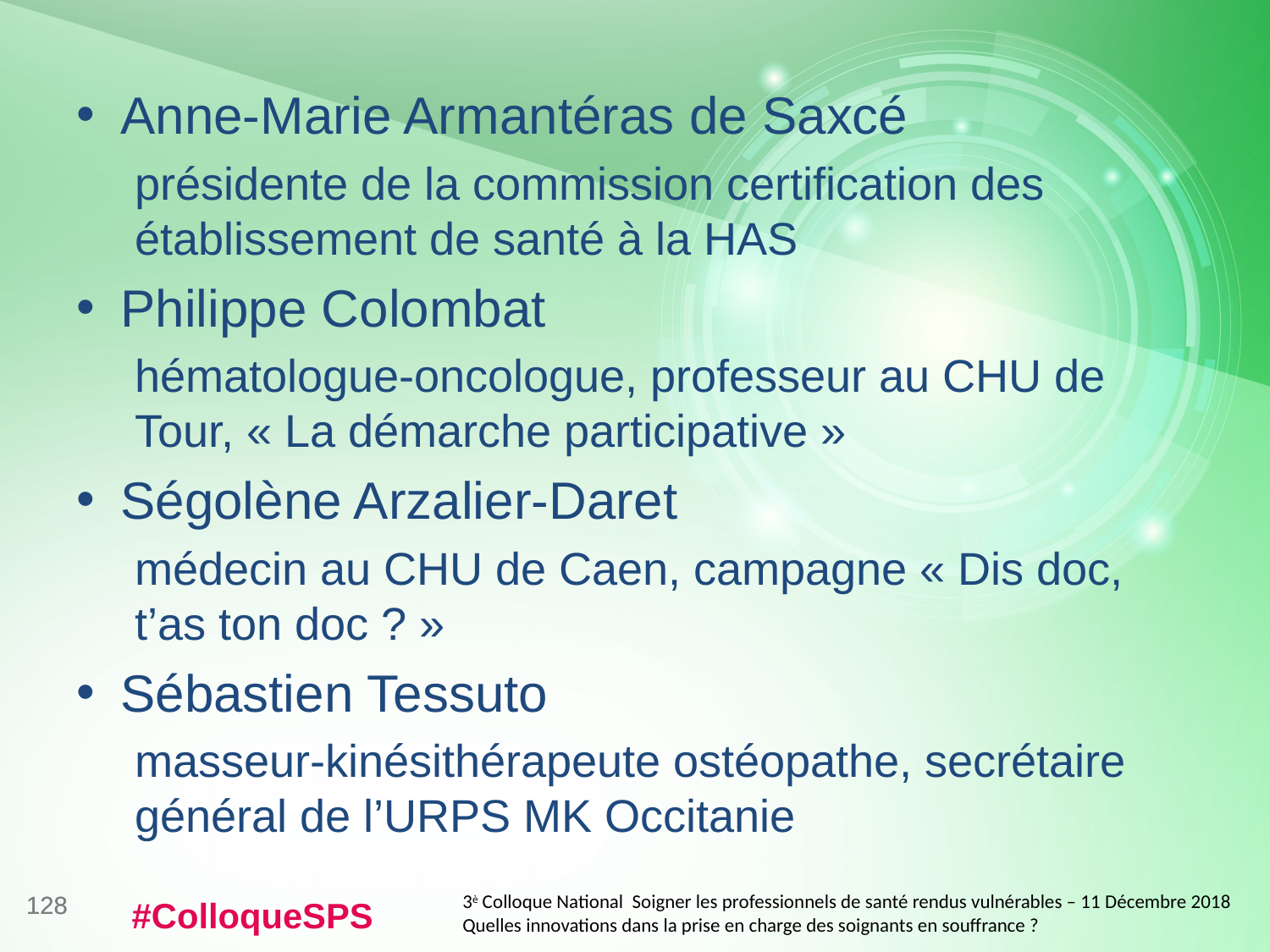

Anne-Marie Armantéras de Saxcé
présidente de la commission certification des établissement de santé à la HAS
Philippe Colombat
hématologue-oncologue, professeur au CHU de Tour, « La démarche participative »
Ségolène Arzalier-Daret
médecin au CHU de Caen, campagne « Dis doc, t’as ton doc ? »
Sébastien Tessuto
masseur-kinésithérapeute ostéopathe, secrétaire général de l’URPS MK Occitanie

3è Colloque National  Soigner les professionnels de santé rendus vulnérables – 11 Décembre 2018
Quelles innovations dans la prise en charge des soignants en souffrance ?
128
128
#ColloqueSPS